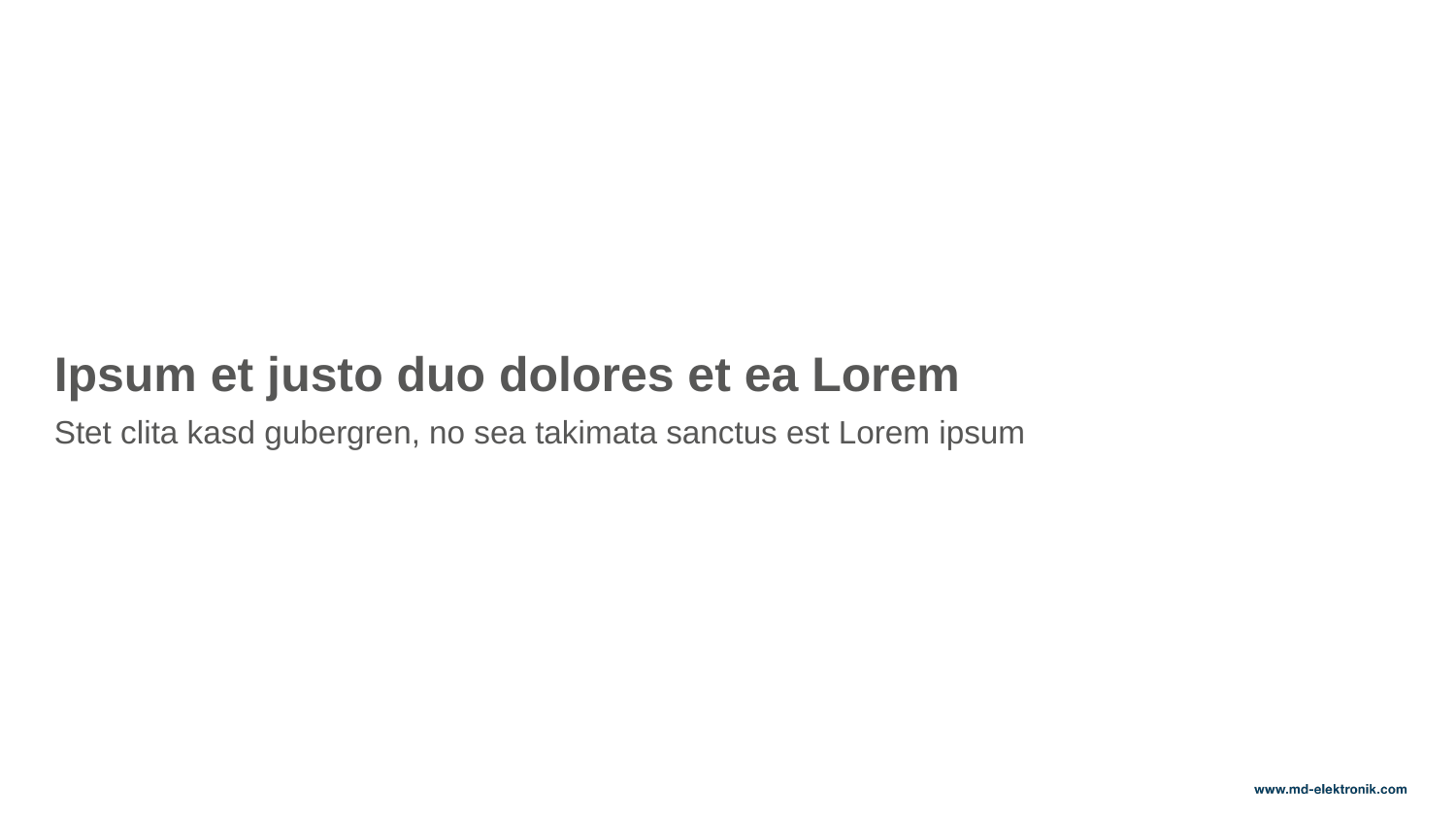

Ipsum et justo duo dolores et ea Lorem
Stet clita kasd gubergren, no sea takimata sanctus est Lorem ipsum